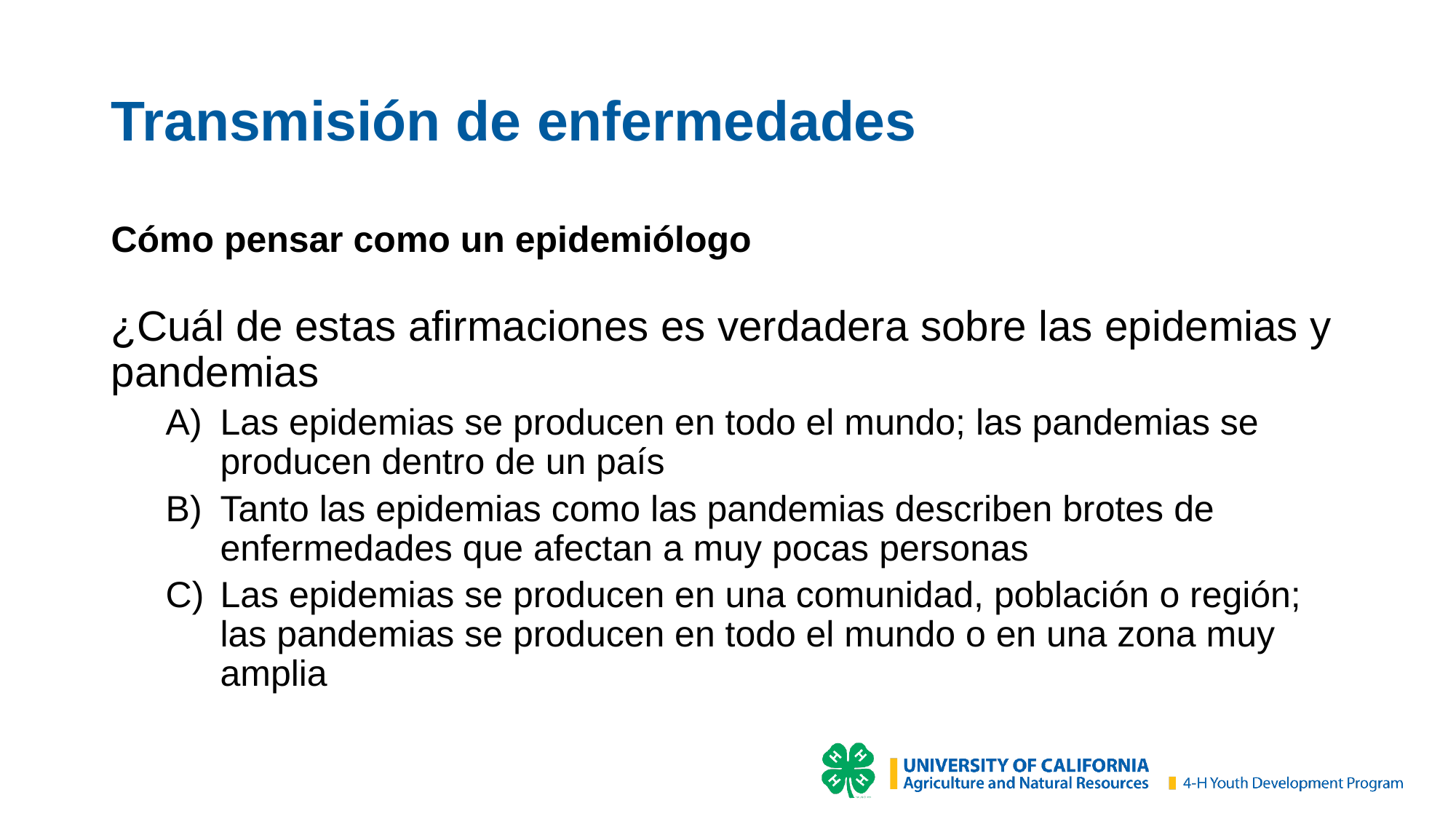

# Transmisión de enfermedades
Cómo pensar como un epidemiólogo
¿Cuál de estas afirmaciones es verdadera sobre las epidemias y pandemias
Las epidemias se producen en todo el mundo; las pandemias se producen dentro de un país
Tanto las epidemias como las pandemias describen brotes de enfermedades que afectan a muy pocas personas
Las epidemias se producen en una comunidad, población o región; las pandemias se producen en todo el mundo o en una zona muy amplia